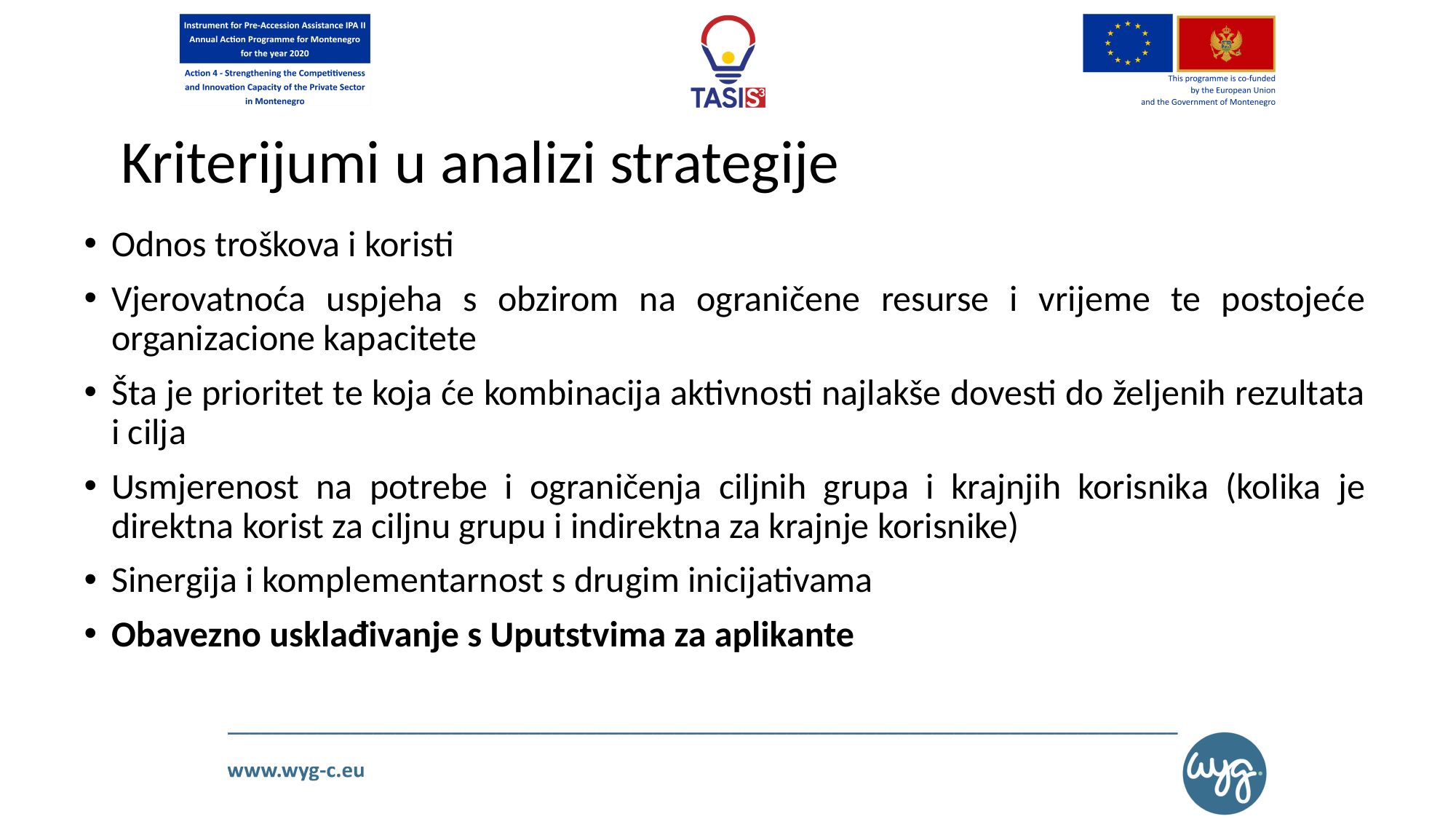

# Kriterijumi u analizi strategije
Odnos troškova i koristi
Vjerovatnoća uspjeha s obzirom na ograničene resurse i vrijeme te postojeće organizacione kapacitete
Šta je prioritet te koja će kombinacija aktivnosti najlakše dovesti do željenih rezultata i cilja
Usmjerenost na potrebe i ograničenja ciljnih grupa i krajnjih korisnika (kolika je direktna korist za ciljnu grupu i indirektna za krajnje korisnike)
Sinergija i komplementarnost s drugim inicijativama
Obavezno usklađivanje s Uputstvima za aplikante